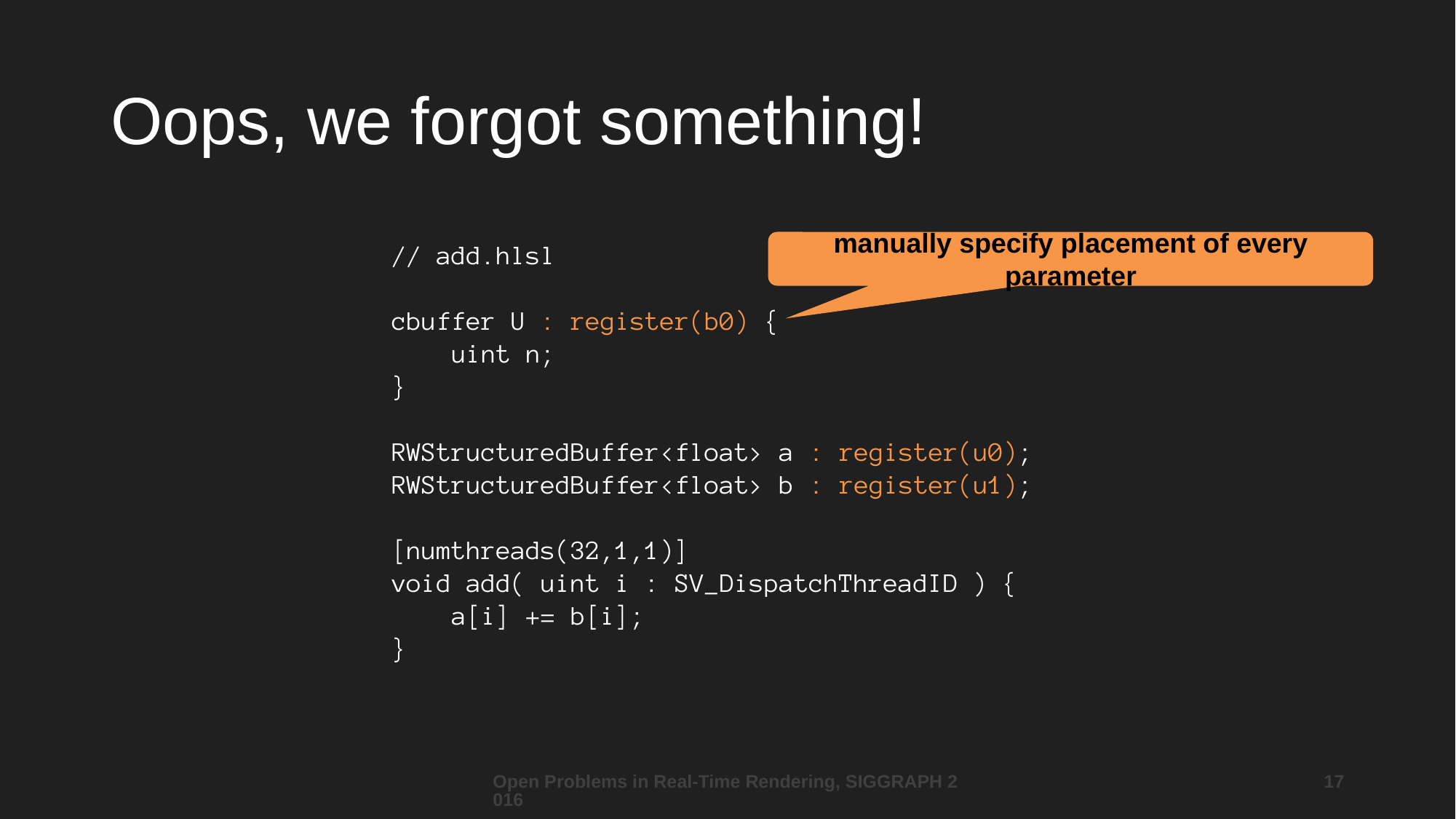

# Oops, we forgot something!
// add.hlsl

cbuffer U : register(b0) {
    uint n;
}

RWStructuredBuffer<float> a : register(u0);
RWStructuredBuffer<float> b : register(u1);

[numthreads(32,1,1)]
void add( uint i : SV_DispatchThreadID ) {
    a[i] += b[i];
}
manually specify placement of every parameter
Open Problems in Real-Time Rendering, SIGGRAPH 2016
17